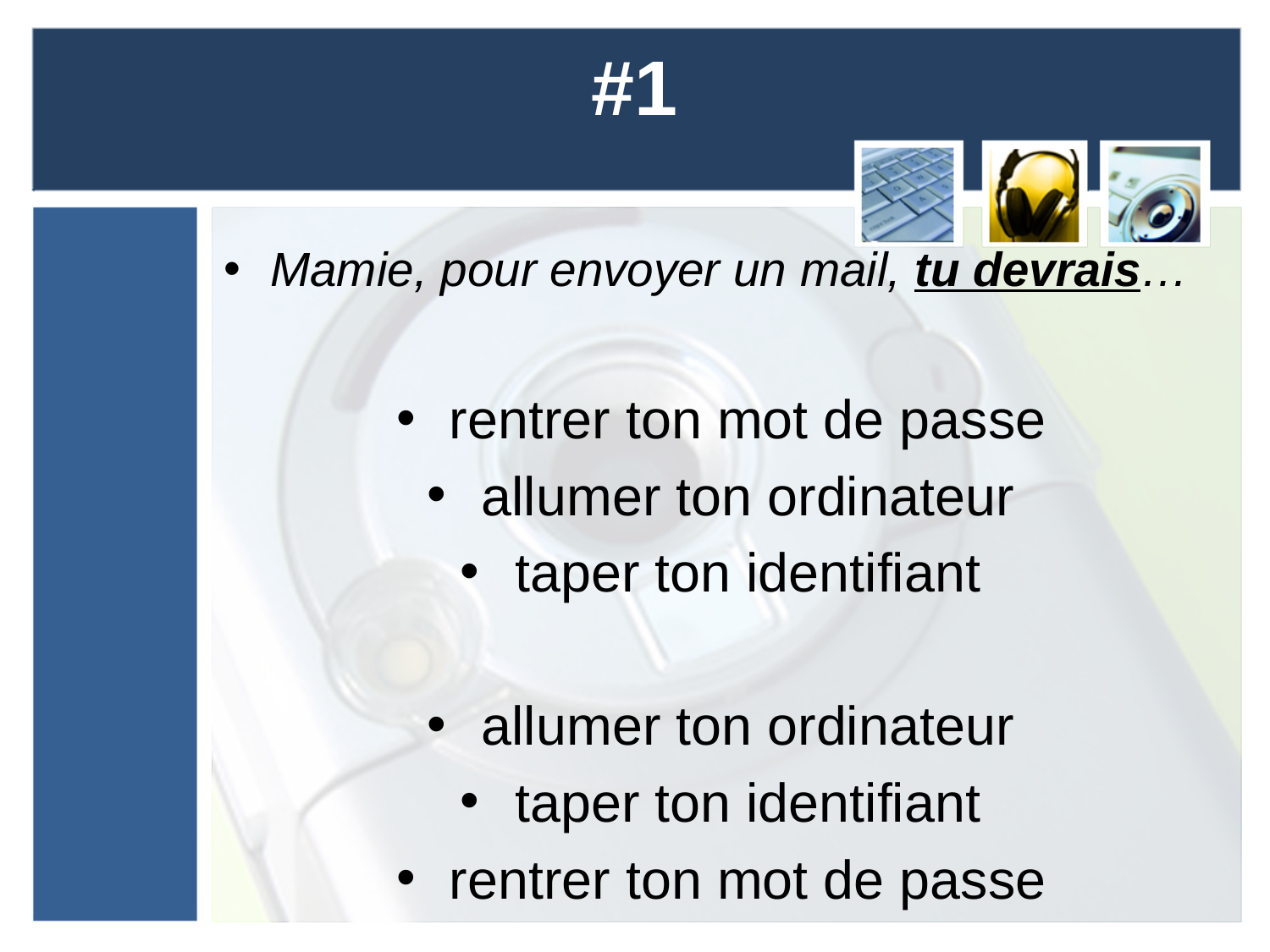

# #1
Mamie, pour envoyer un mail, tu devrais…

rentrer ton mot de passe
allumer ton ordinateur
taper ton identifiant

allumer ton ordinateur
taper ton identifiant
rentrer ton mot de passe